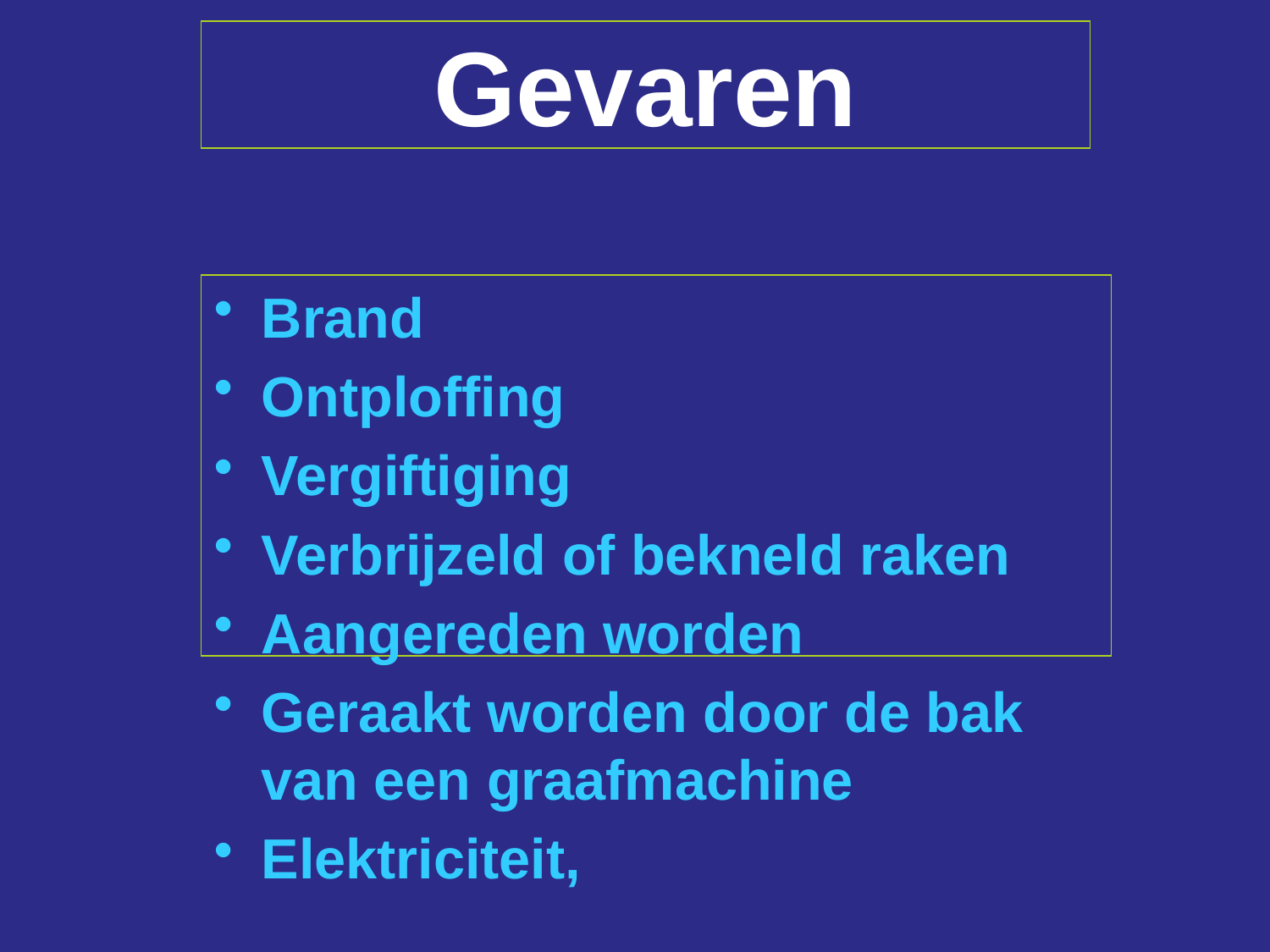

# Gevaren
Brand
Ontploffing
Vergiftiging
Verbrijzeld of bekneld raken
Aangereden worden
Geraakt worden door de bak van een graafmachine
Elektriciteit,